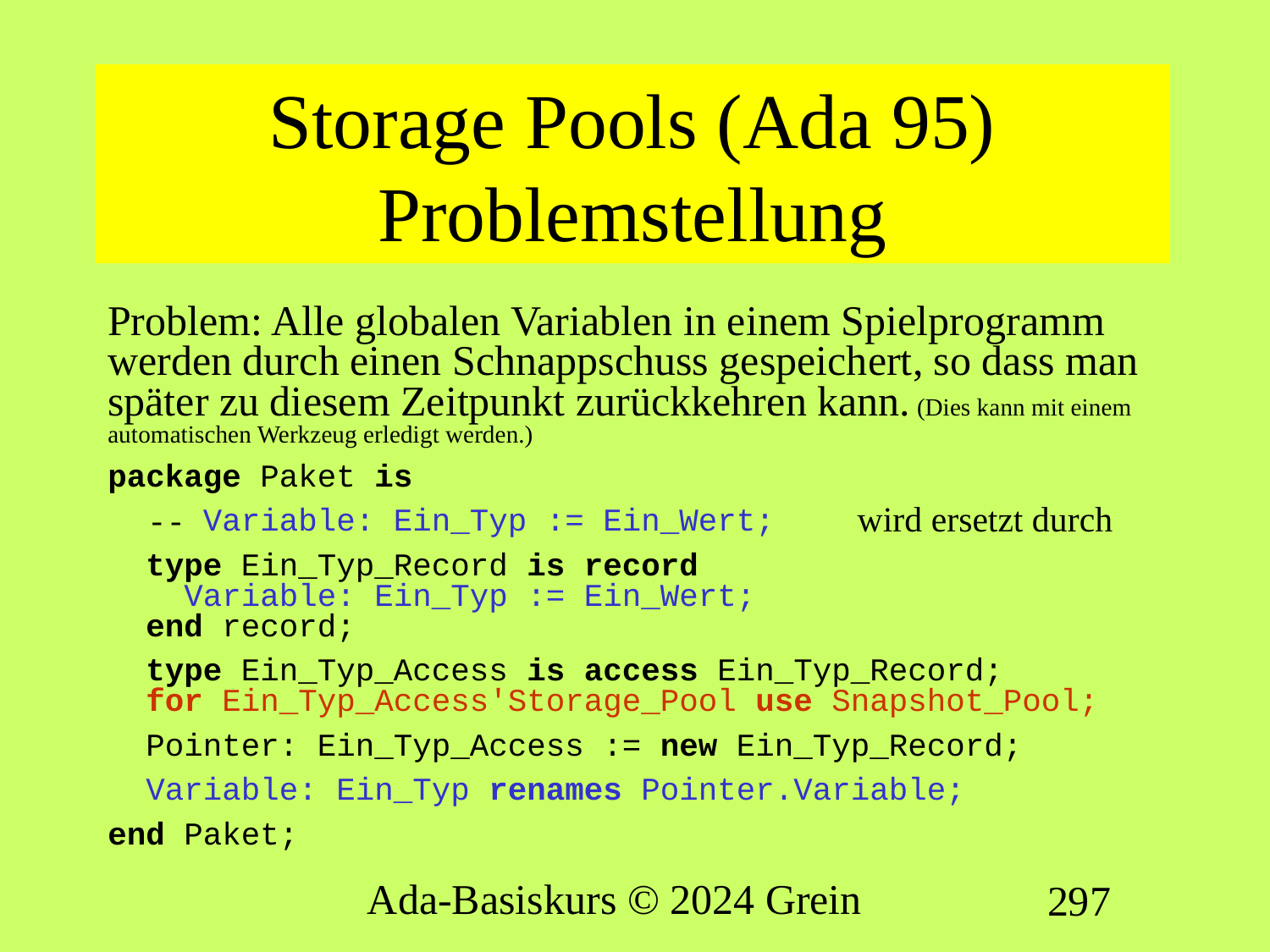

# Storage Pools (Ada 95) Problemstellung
Problem: Alle globalen Variablen in einem Spielprogramm werden durch einen Schnappschuss gespeichert, so dass man später zu diesem Zeitpunkt zurückkehren kann. (Dies kann mit einem automatischen Werkzeug erledigt werden.)
package Paket is
     Variable: Ein_Typ := Ein_Wert;
  type Ein_Typ_Record is record
    Variable: Ein_Typ := Ein_Wert;
  end record;
  type Ein_Typ_Access is access Ein_Typ_Record;
  for Ein_Typ_Access'Storage_Pool use Snapshot_Pool;
  Pointer: Ein_Typ_Access := new Ein_Typ_Record;
  Variable: Ein_Typ renames Pointer.Variable;
end Paket;
wird ersetzt durch
--
Ada-Basiskurs © 2024 Grein
297